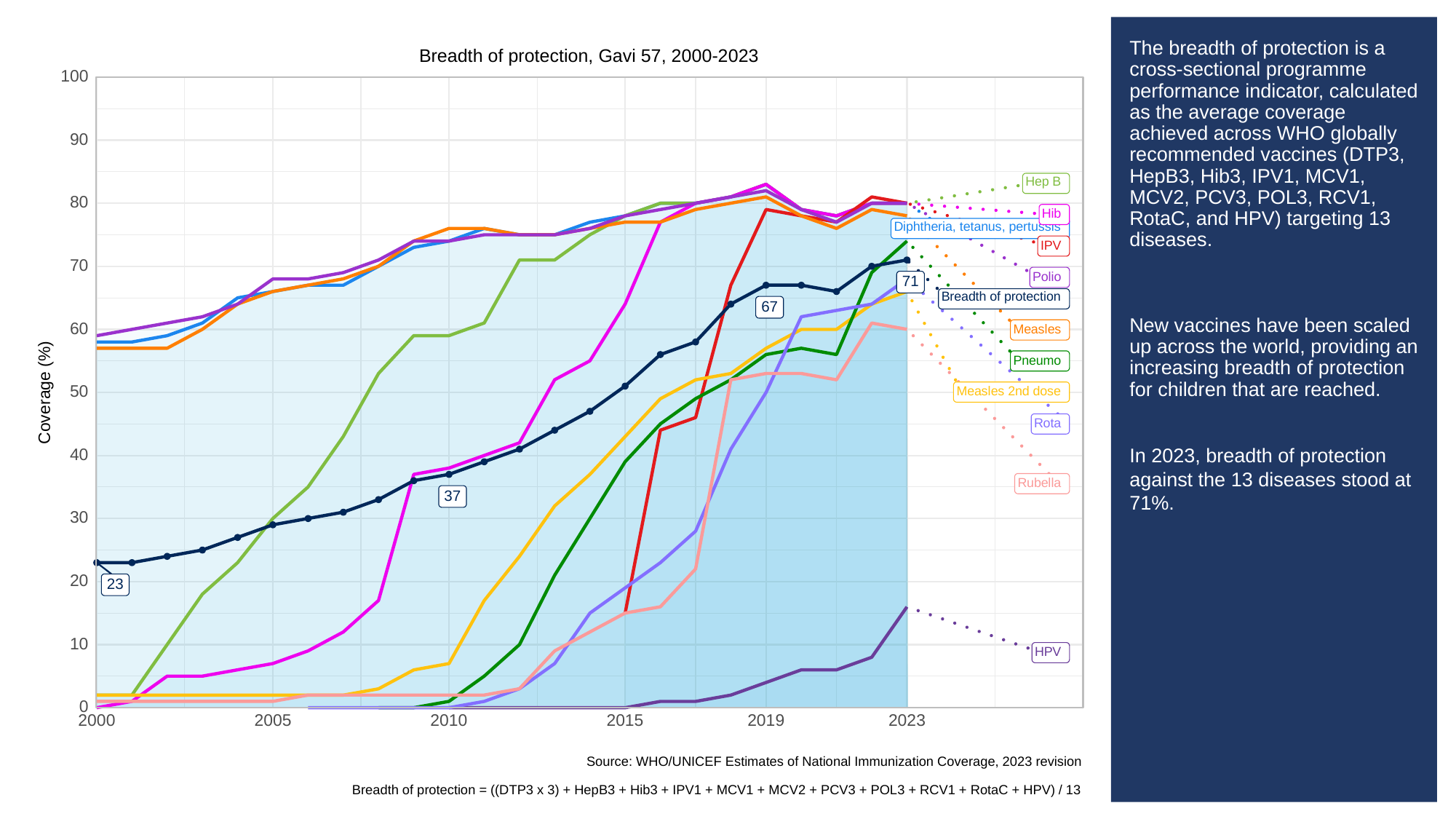

# The breadth of protection is a cross-sectional programme performance indicator, calculated as the average coverage achieved across WHO globally recommended vaccines (DTP3, HepB3, Hib3, IPV1, MCV1, MCV2, PCV3, POL3, RCV1, RotaC, and HPV) targeting 13 diseases.

New vaccines have been scaled up across the world, providing an increasing breadth of protection for children that are reached.

In 2023, breadth of protection against the 13 diseases stood at 71%.

Breadth of protection, Gavi 57, 2000-2023
100

90

Hep B

80

Hib

Diphtheria, tetanus, pertussis

IPV

70

Polio
71

Breadth of protection

67

60
Measles

Pneumo

Coverage (%)
50
Measles 2nd dose

Rota

40

Rubella

37

30

20
23

10

HPV

0

2023
2000
2005
2010
2015
2019
Source: WHO/UNICEF Estimates of National Immunization Coverage, 2023 revision

Breadth of protection = ((DTP3 x 3) + HepB3 + Hib3 + IPV1 + MCV1 + MCV2 + PCV3 + POL3 + RCV1 + RotaC + HPV) / 13